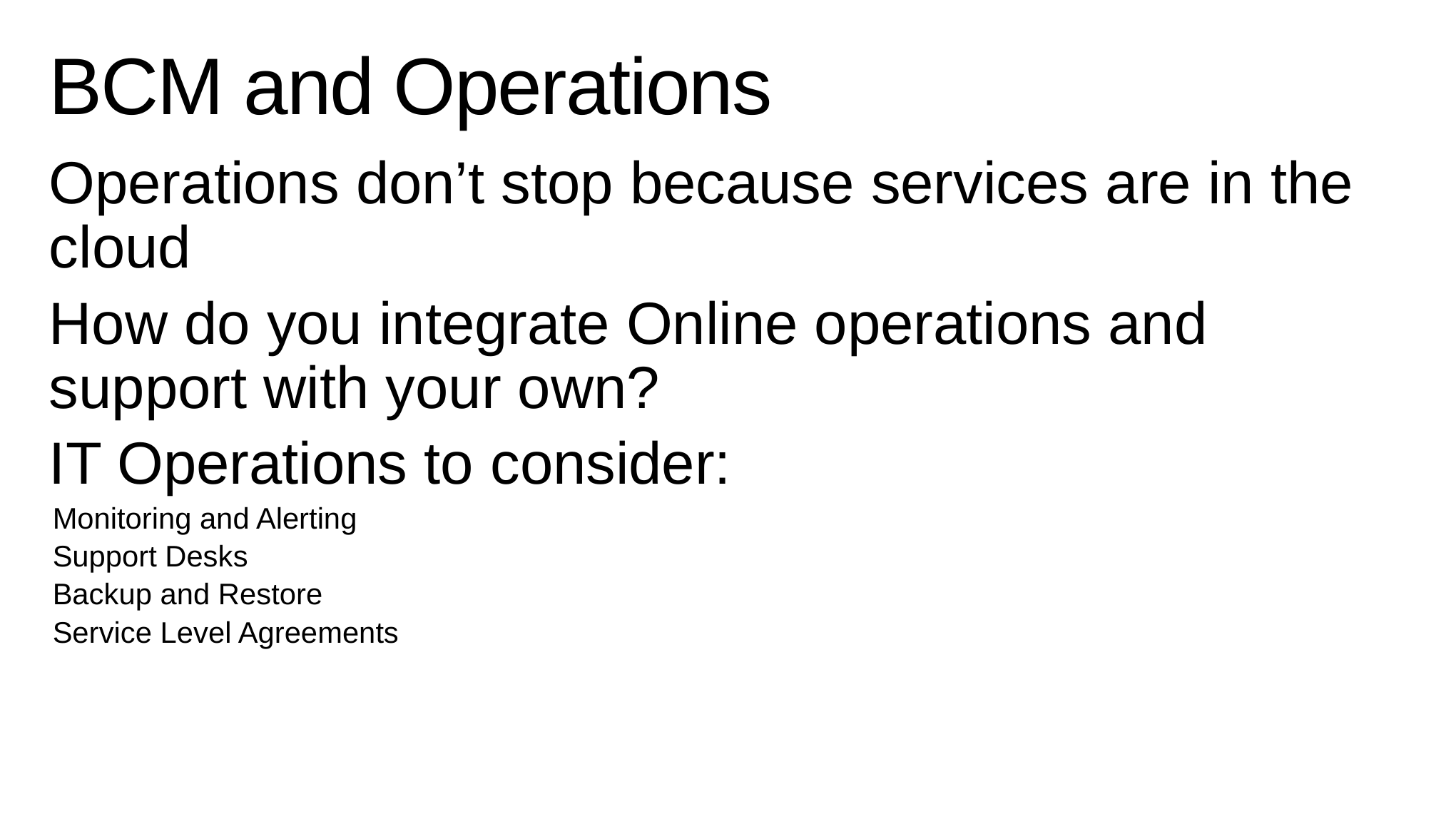

# BCM and Operations
Operations don’t stop because services are in the cloud
How do you integrate Online operations and support with your own?
IT Operations to consider:
Monitoring and Alerting
Support Desks
Backup and Restore
Service Level Agreements